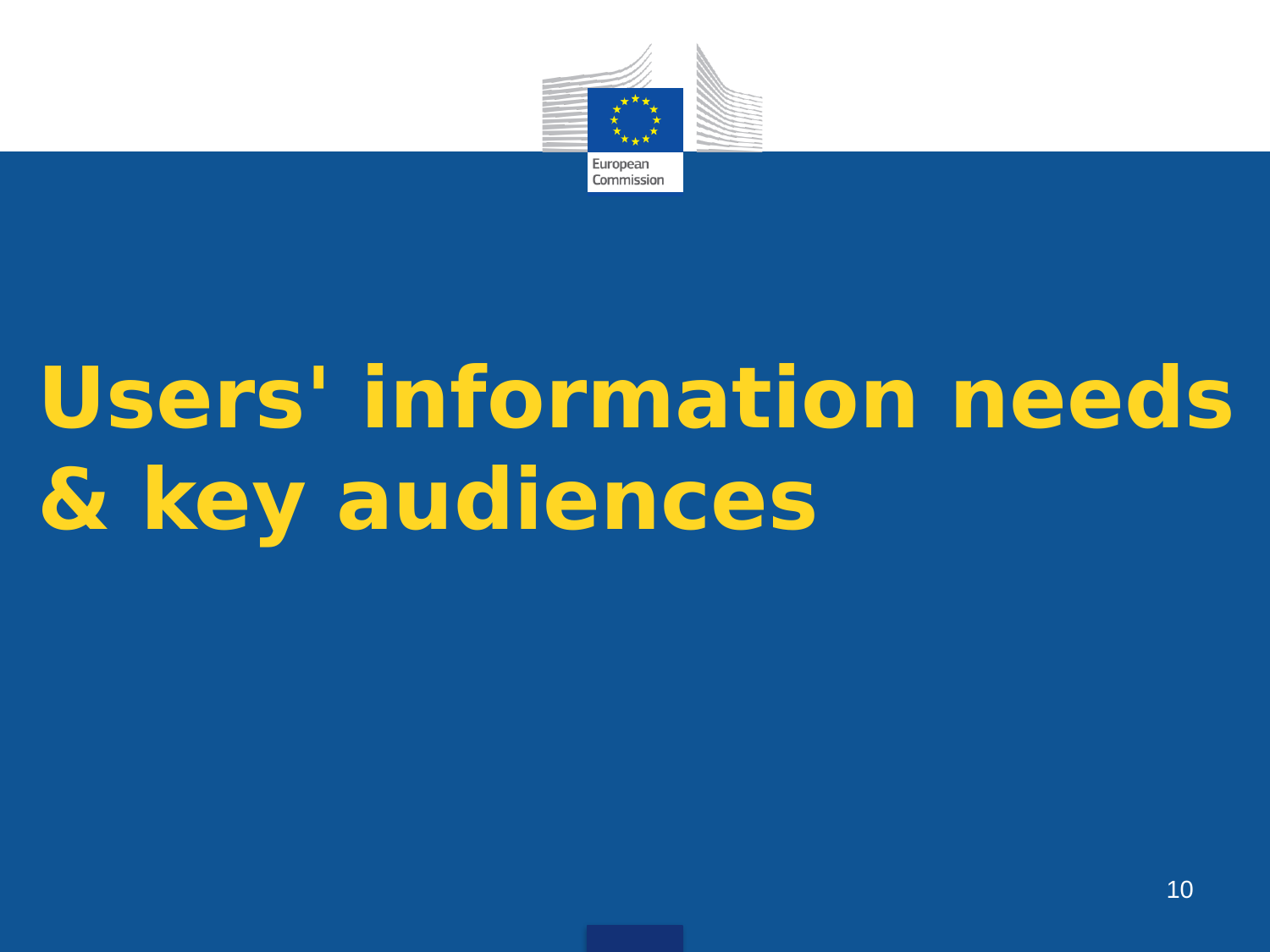

# Users' information needs & key audiences
10